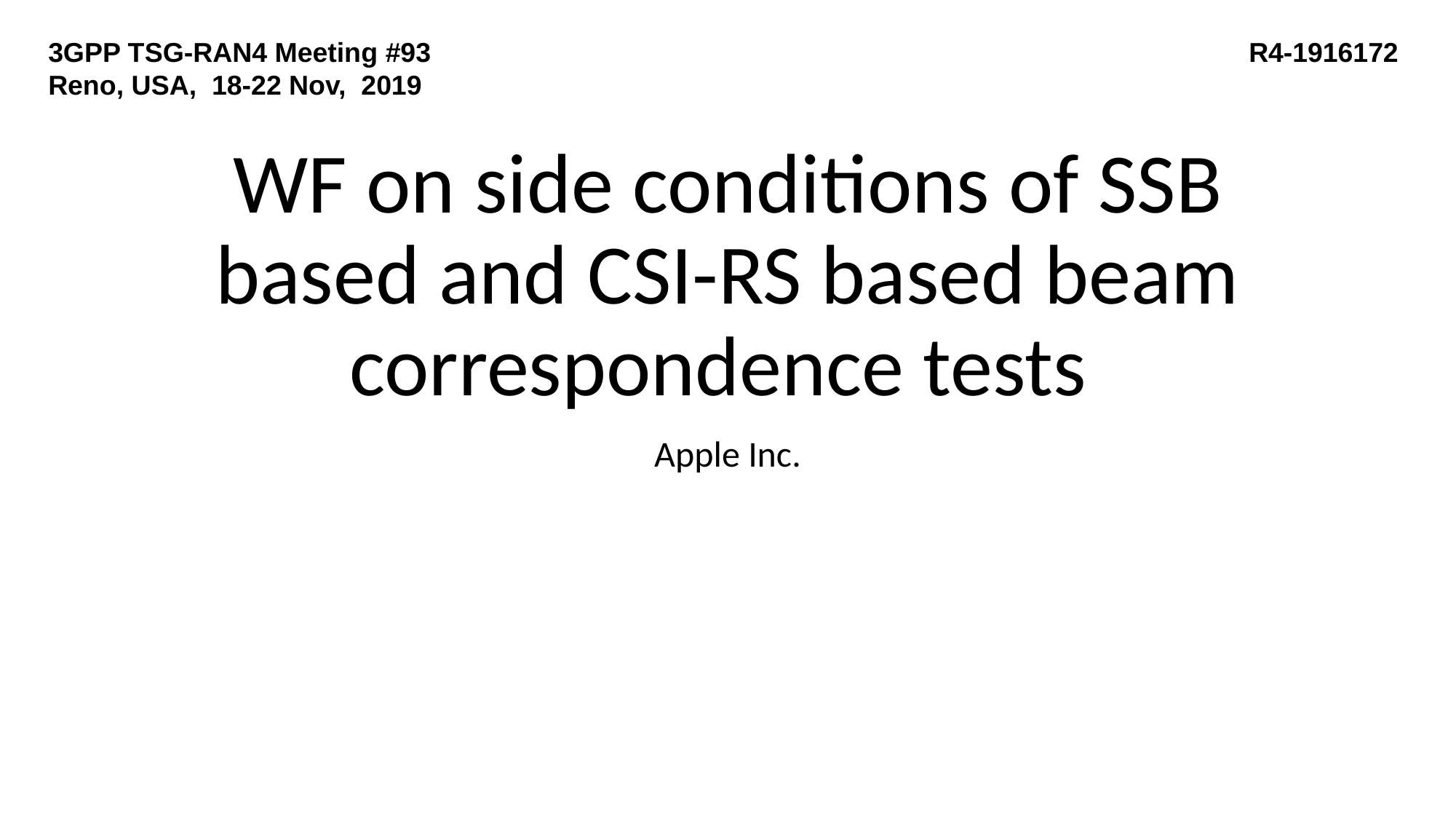

3GPP TSG-RAN4 Meeting #93						 		R4-1916172  Reno, USA,  18-22 Nov,  2019
# WF on side conditions of SSB based and CSI-RS based beam correspondence tests
Apple Inc.